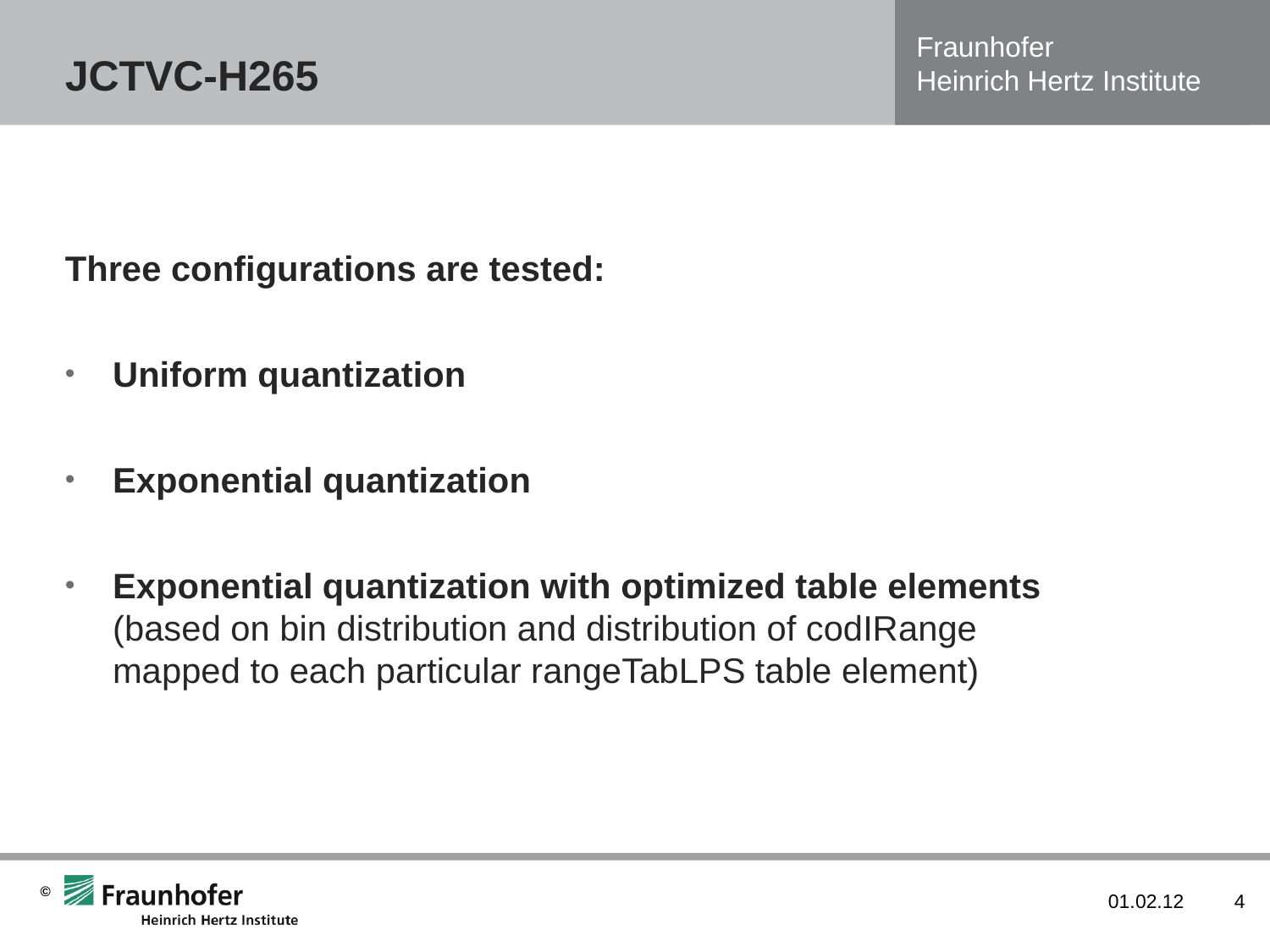

# JCTVC-H265
Three configurations are tested:

Uniform quantization

Exponential quantization

Exponential quantization with optimized table elements (based on bin distribution and distribution of codIRange mapped to each particular rangeTabLPS table element)
01.02.12
4